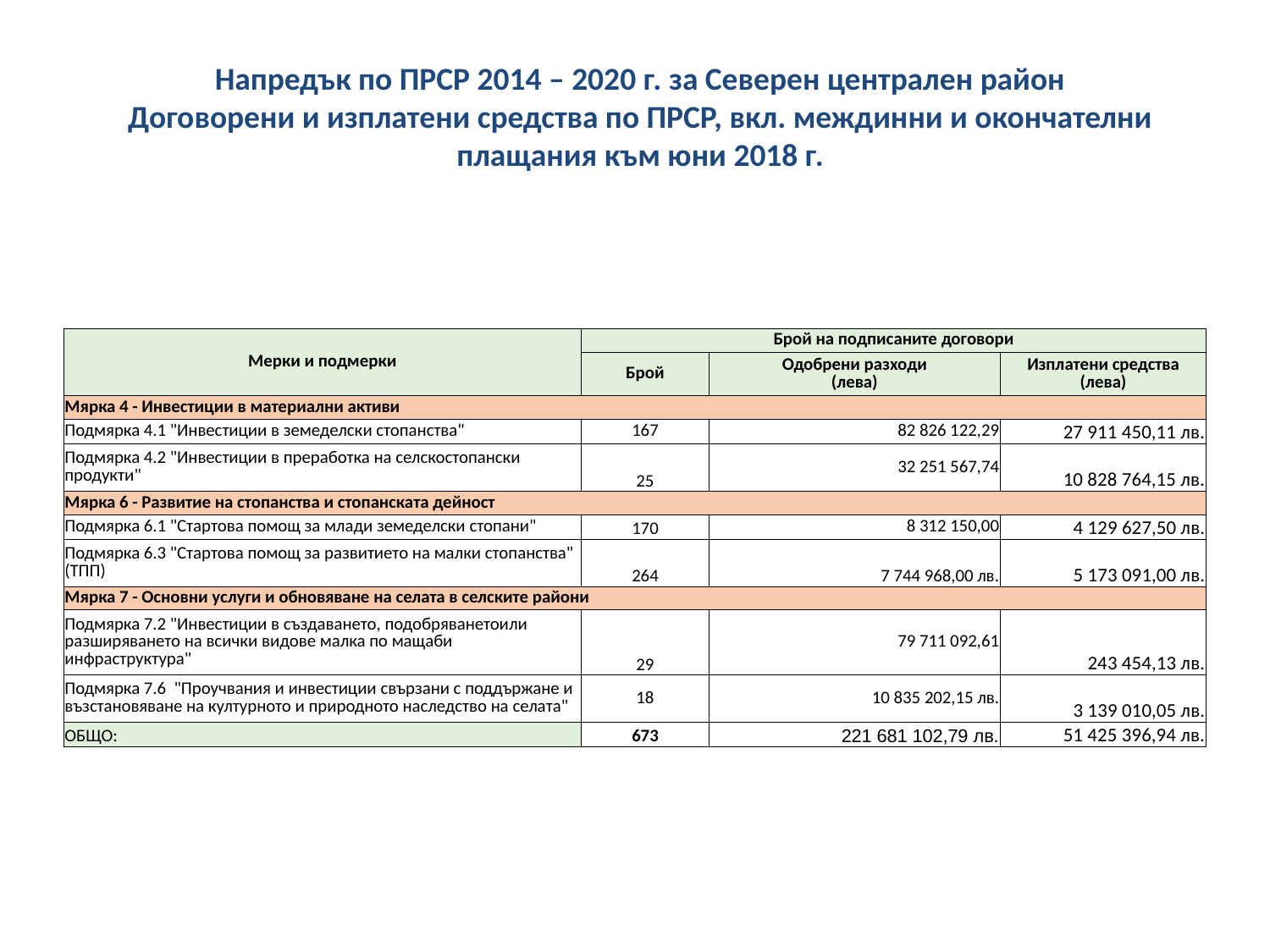

Напредък по ПРСР 2014 – 2020 г. за Северен централен район
Договорени и изплатени средства по ПРСР, вкл. междинни и окончателни плащания към юни 2018 г.
| Мерки и подмерки | Брой на подписаните договори |  |  |
| --- | --- | --- | --- |
|  | Брой | Одобрени разходи (лева) | Изплатени средства (лева) |
| Мярка 4 - Инвестиции в материални активи |  |  |  |
| Подмярка 4.1 "Инвестиции в земеделски стопанства" | 167 | 82 826 122,29 | 27 911 450,11 лв. |
| Подмярка 4.2 "Инвестиции в преработка на селскостопански продукти" | 25 | 32 251 567,74 | 10 828 764,15 лв. |
| Мярка 6 - Развитие на стопанства и стопанската дейност |  |  |  |
| Подмярка 6.1 "Стартова помощ за млади земеделски стопани" | 170 | 8 312 150,00 | 4 129 627,50 лв. |
| Подмярка 6.3 "Стартова помощ за развитието на малки стопанства" (ТПП) | 264 | 7 744 968,00 лв. | 5 173 091,00 лв. |
| Мярка 7 - Основни услуги и обновяване на селата в селските райони |  |  |  |
| Подмярка 7.2 "Инвестиции в създаването, подобряванетоили разширяването на всички видове малка по мащаби инфраструктура" | 29 | 79 711 092,61 | 243 454,13 лв. |
| Подмярка 7.6 "Проучвания и инвестиции свързани с поддържане и възстановяване на културното и природното наследство на селата" | 18 | 10 835 202,15 лв. | 3 139 010,05 лв. |
| ОБЩО: | 673 | 221 681 102,79 лв. | 51 425 396,94 лв. |